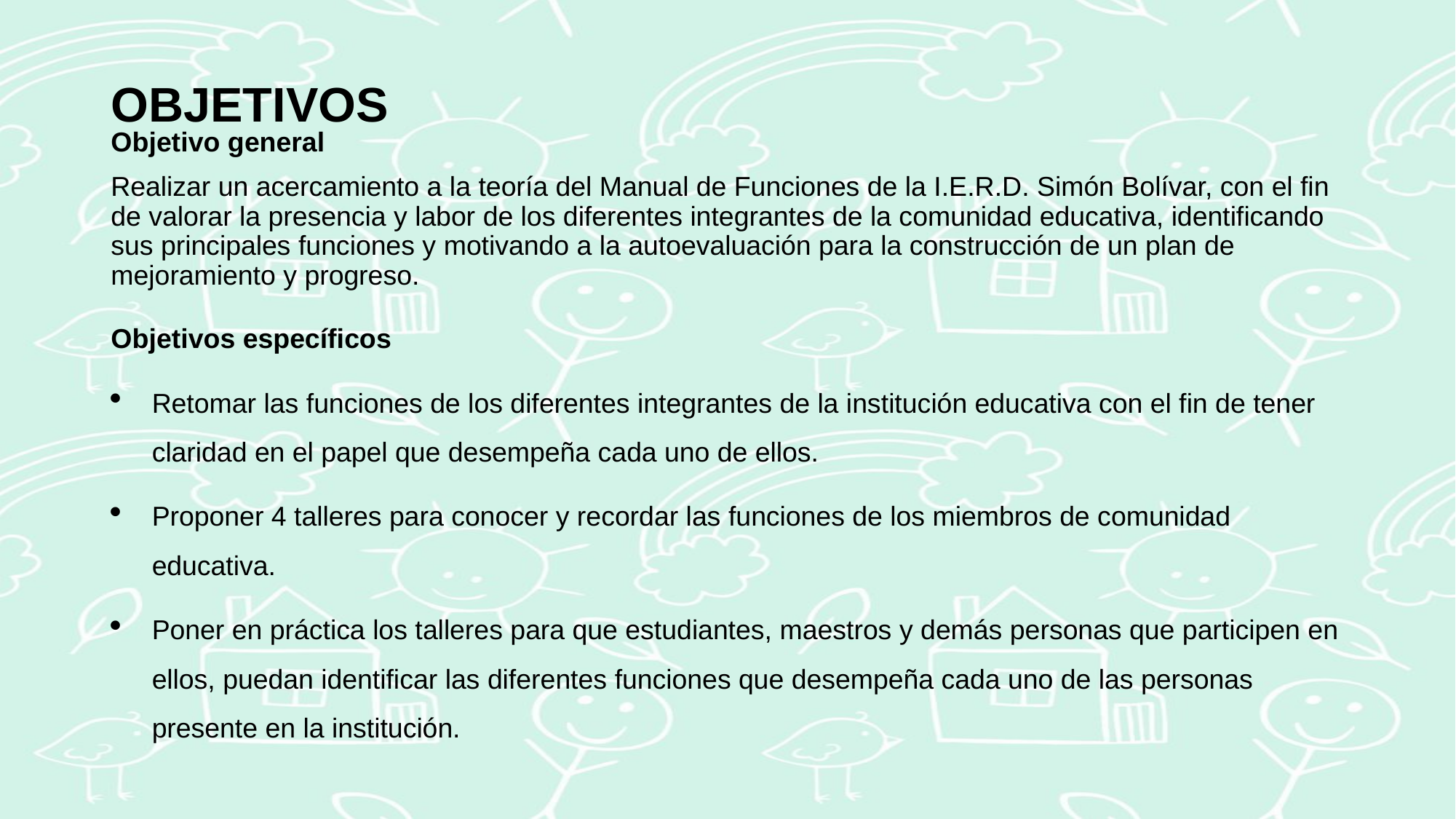

# OBJETIVOS
Objetivo general
Realizar un acercamiento a la teoría del Manual de Funciones de la I.E.R.D. Simón Bolívar, con el fin de valorar la presencia y labor de los diferentes integrantes de la comunidad educativa, identificando sus principales funciones y motivando a la autoevaluación para la construcción de un plan de mejoramiento y progreso.

Objetivos específicos
Retomar las funciones de los diferentes integrantes de la institución educativa con el fin de tener claridad en el papel que desempeña cada uno de ellos.
Proponer 4 talleres para conocer y recordar las funciones de los miembros de comunidad educativa.
Poner en práctica los talleres para que estudiantes, maestros y demás personas que participen en ellos, puedan identificar las diferentes funciones que desempeña cada uno de las personas presente en la institución.